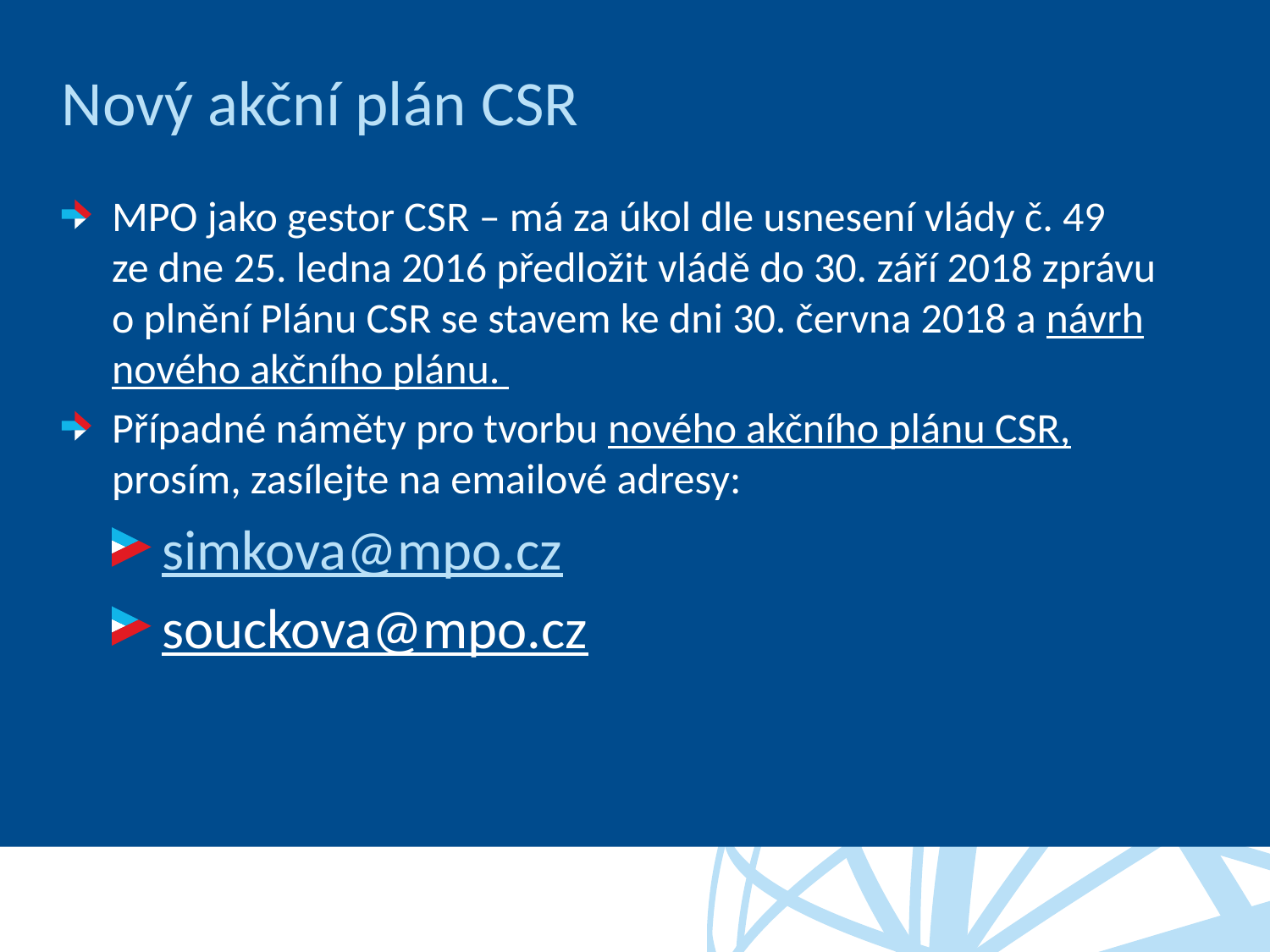

# Nový akční plán CSR
MPO jako gestor CSR – má za úkol dle usnesení vlády č. 49         ze dne 25. ledna 2016 předložit vládě do 30. září 2018 zprávu    o plnění Plánu CSR se stavem ke dni 30. června 2018 a návrh nového akčního plánu.
Případné náměty pro tvorbu nového akčního plánu CSR, prosím, zasílejte na emailové adresy:
simkova@mpo.cz
souckova@mpo.cz